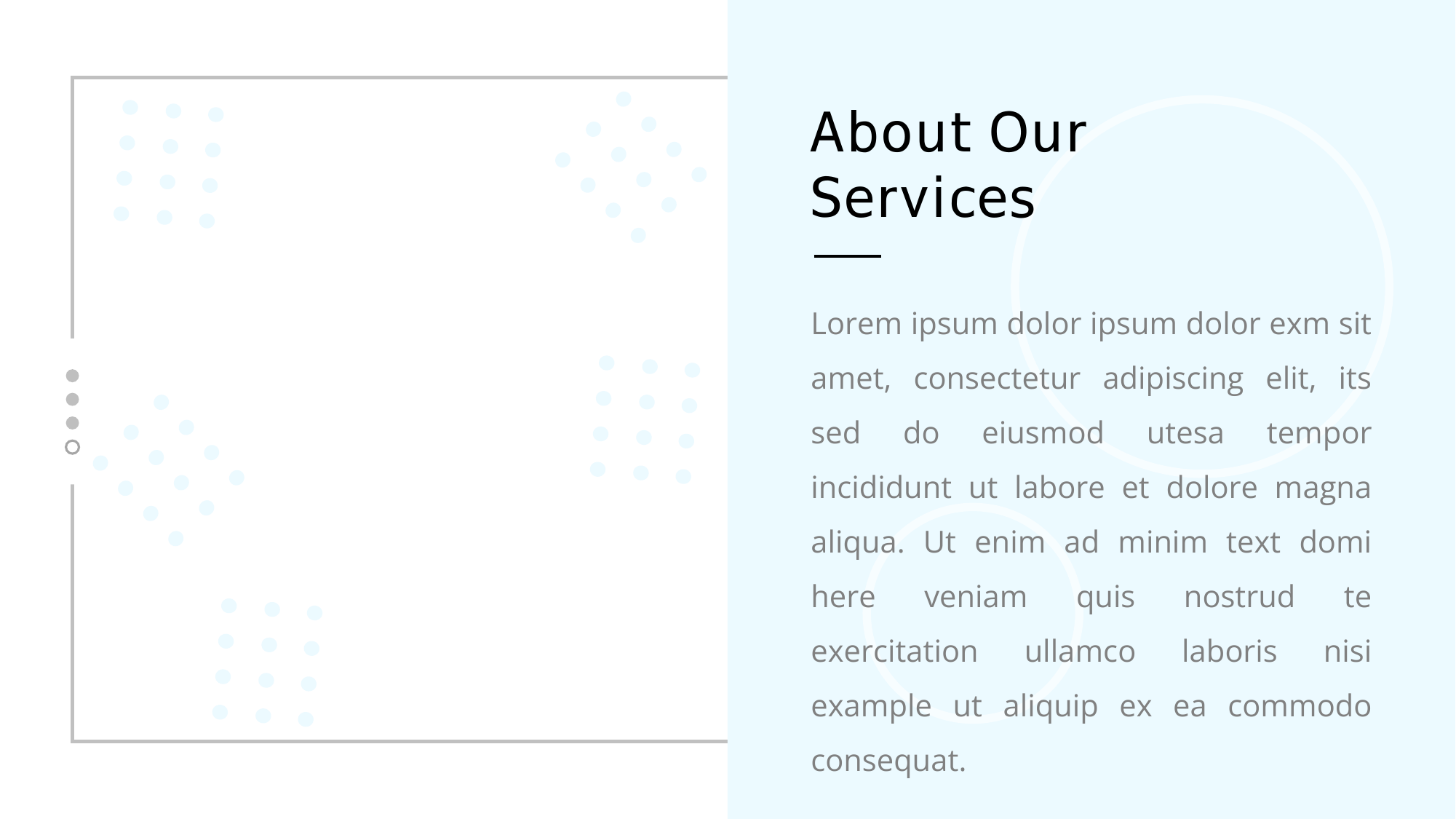

About Our Services

Lorem ipsum dolor ipsum dolor exm sit amet, consectetur adipiscing elit, its sed do eiusmod utesa tempor incididunt ut labore et dolore magna aliqua. Ut enim ad minim text domi here veniam quis nostrud te exercitation ullamco laboris nisi example ut aliquip ex ea commodo consequat.